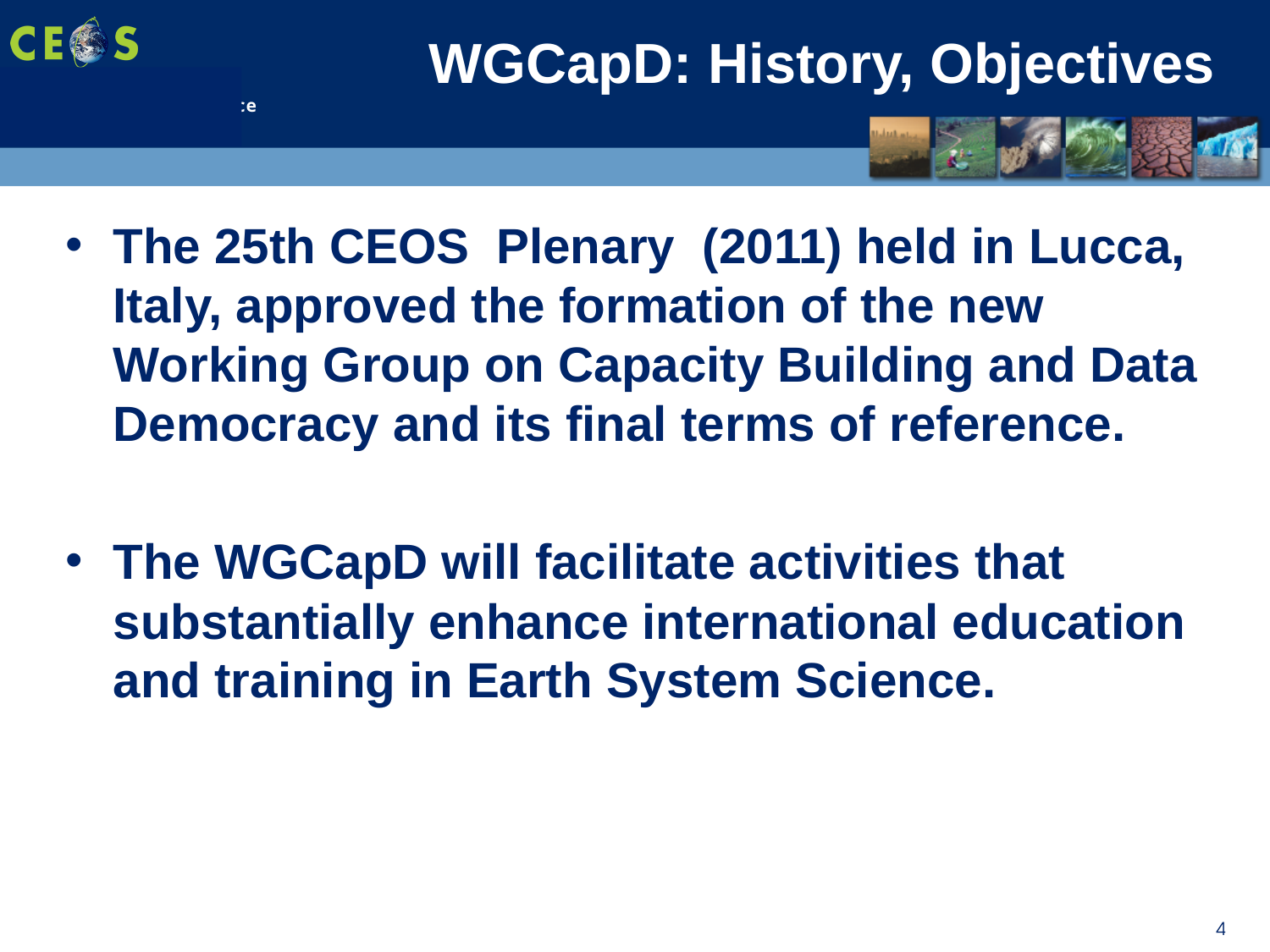

# WGCapD: History, Objectives

The 25th CEOS  Plenary  (2011) held in Lucca, Italy, approved the formation of the new Working Group on Capacity Building and Data Democracy and its final terms of reference.

The WGCapD will facilitate activities that substantially enhance international education and training in Earth System Science.

4